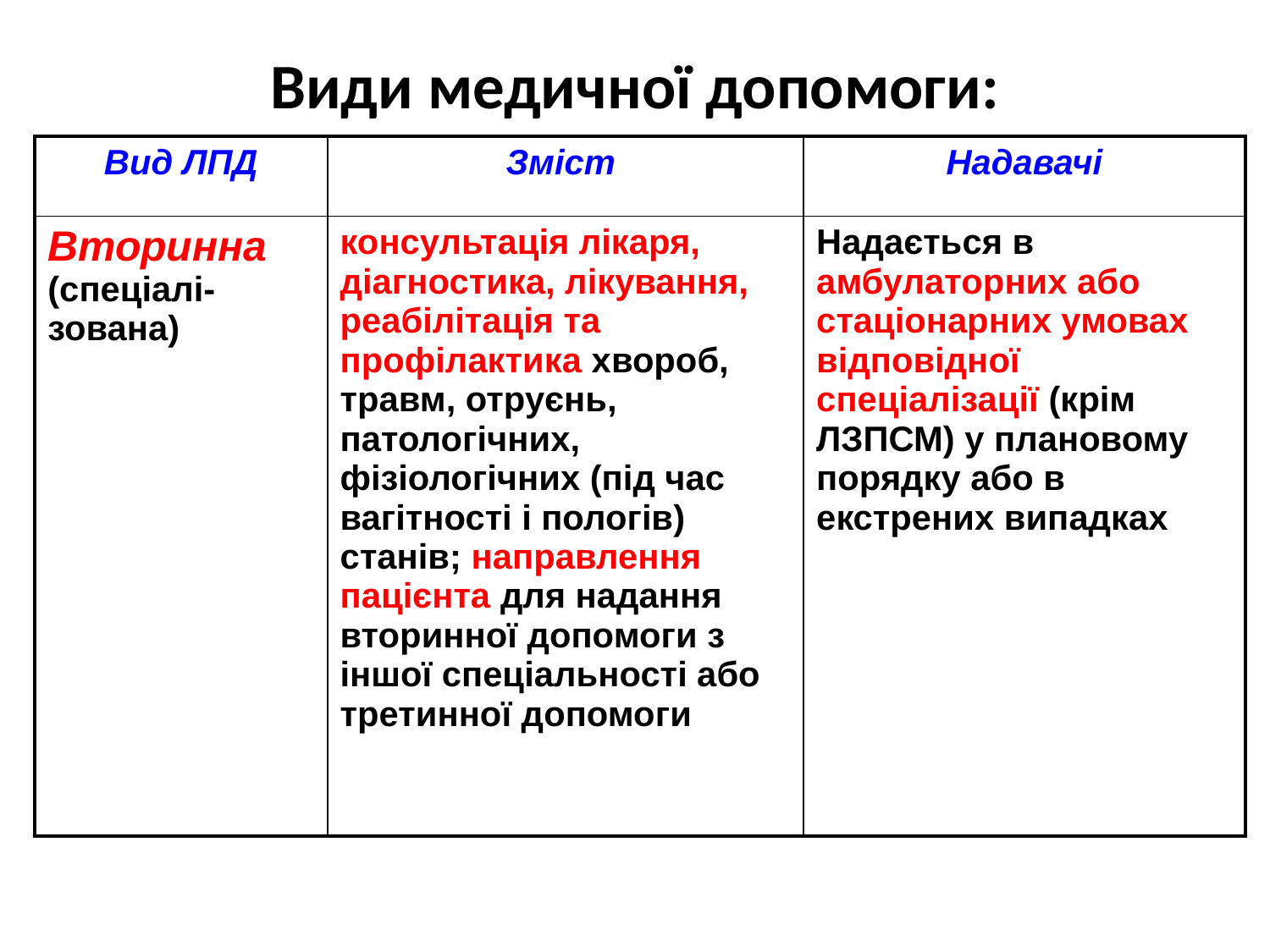

Види медичної допомоги:
| Вид ЛПД | Зміст | Надавачі |
| --- | --- | --- |
| Вторинна (спеціалі-зована) | консультація лікаря, діагностика, лікування, реабілітація та профілактика хвороб, травм, отруєнь, патологічних, фізіологічних (під час вагітності і пологів) станів; направлення пацієнта для надання вторинної допомоги з іншої спеціальності або третинної допомоги | Надається в амбулаторних або стаціонарних умовах відповідної спеціалізації (крім ЛЗПСМ) у плановому порядку або в екстрених випадках |